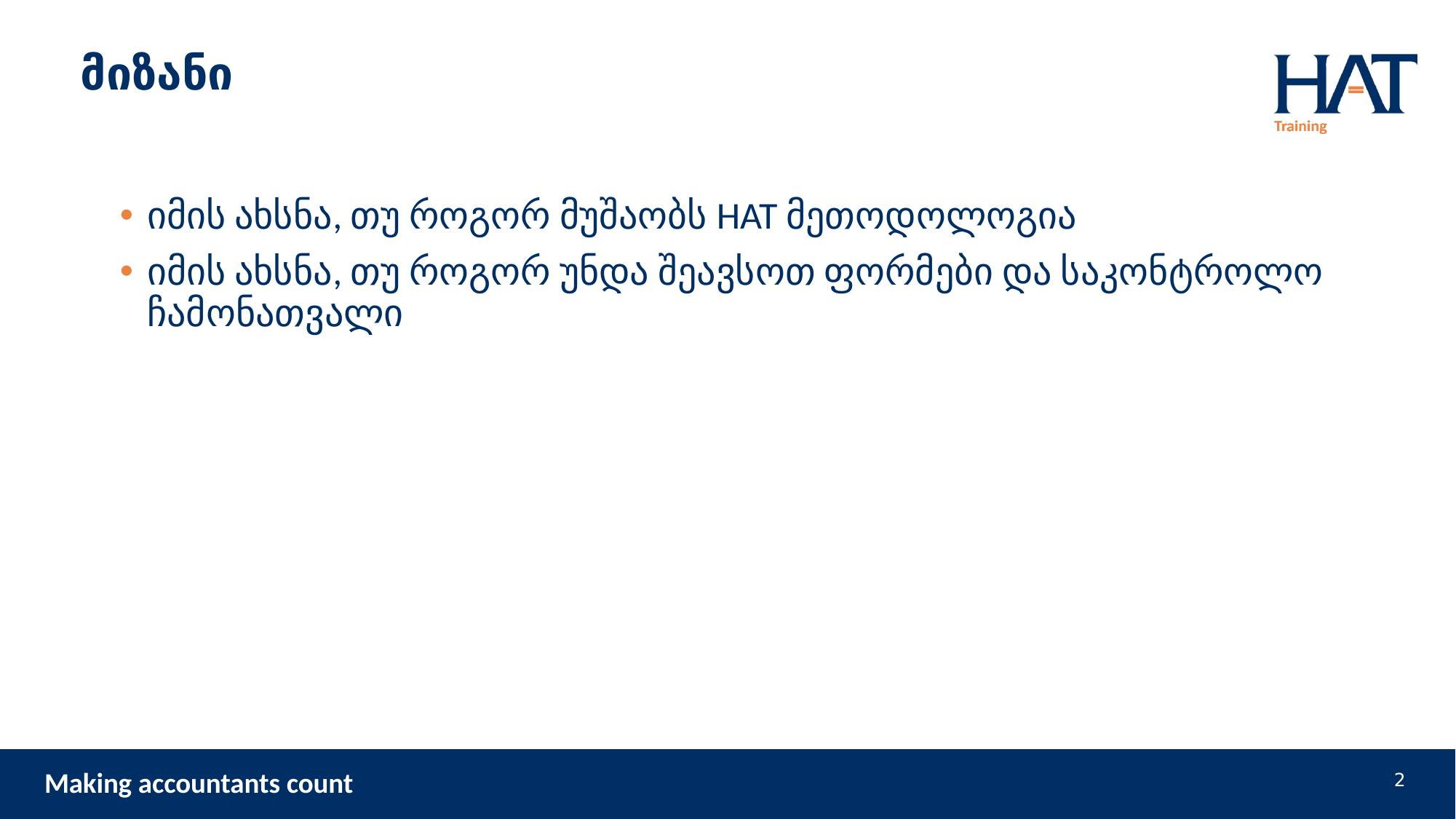

# მიზანი
იმის ახსნა, თუ როგორ მუშაობს HAT მეთოდოლოგია
იმის ახსნა, თუ როგორ უნდა შეავსოთ ფორმები და საკონტროლო ჩამონათვალი

2